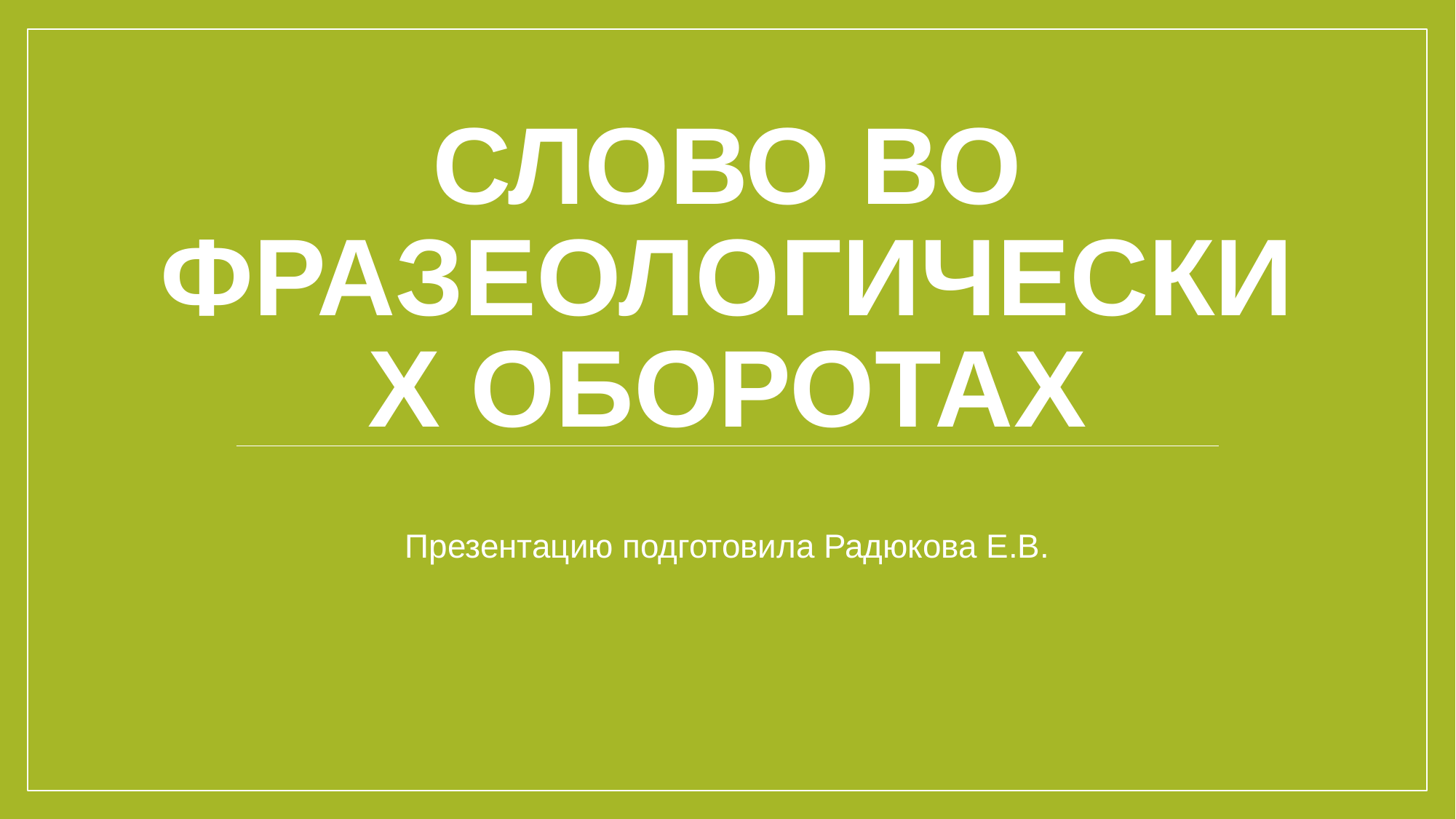

# Слово во фразеологических оборотах

Презентацию подготовила Радюкова Е.В.